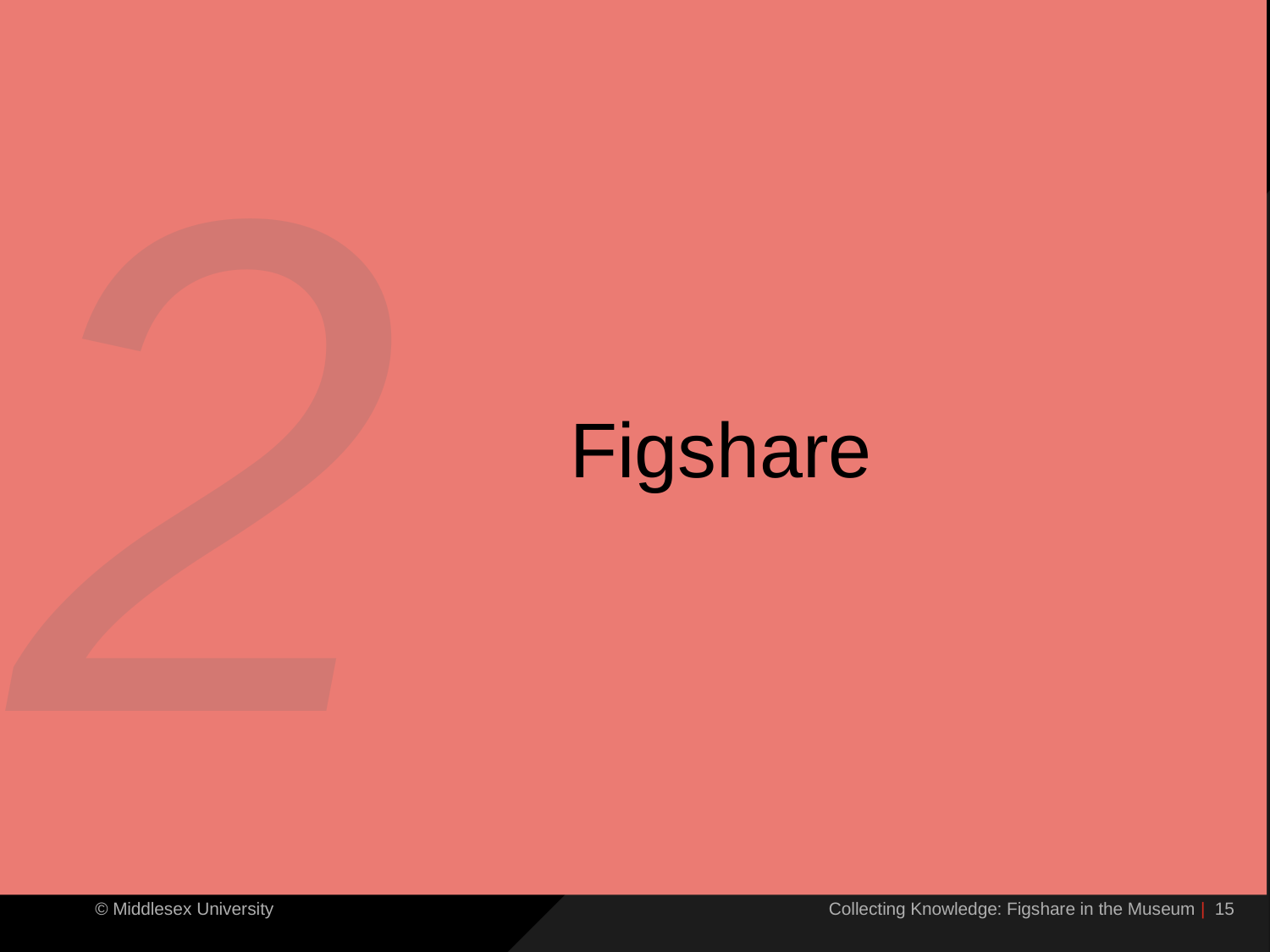

2

Figshare
Collecting Knowledge: Figshare in the Museum
|  15